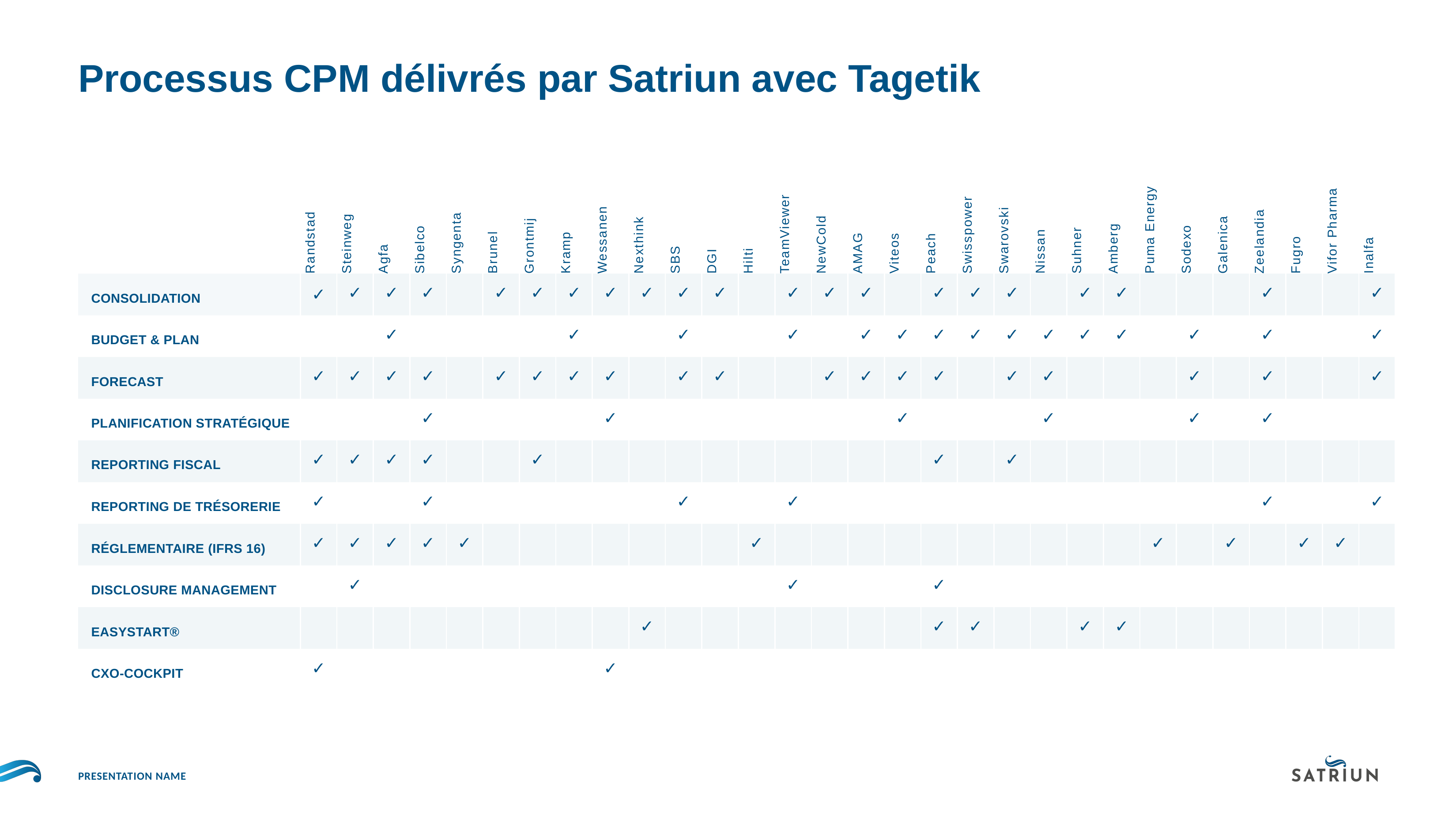

# Processus CPM délivrés par Satriun avec Tagetik
|  | Randstad | Steinweg | Agfa | Sibelco | Syngenta | Brunel | Grontmij | Kramp | Wessanen | Nexthink | SBS | DGI | Hilti | TeamViewer | NewCold | AMAG | Viteos | Peach | Swisspower | Swarovski | Nissan | Suhner | Amberg | Puma Energy | Sodexo | Galenica | Zeelandia | Fugro | Vifor Pharma | Inalfa |
| --- | --- | --- | --- | --- | --- | --- | --- | --- | --- | --- | --- | --- | --- | --- | --- | --- | --- | --- | --- | --- | --- | --- | --- | --- | --- | --- | --- | --- | --- | --- |
| Consolidation | ✓ | ✓ | ✓ | ✓ |  | ✓ | ✓ | ✓ | ✓ | ✓ | ✓ | ✓ |  | ✓ | ✓ | ✓ |  | ✓ | ✓ | ✓ |  | ✓ | ✓ |  |  |  | ✓ |  |  | ✓ |
| Budget & Plan |  |  | ✓ |  |  |  |  | ✓ |  |  | ✓ |  |  | ✓ |  | ✓ | ✓ | ✓ | ✓ | ✓ | ✓ | ✓ | ✓ |  | ✓ |  | ✓ |  |  | ✓ |
| Forecast | ✓ | ✓ | ✓ | ✓ |  | ✓ | ✓ | ✓ | ✓ |  | ✓ | ✓ |  |  | ✓ | ✓ | ✓ | ✓ |  | ✓ | ✓ |  |  |  | ✓ |  | ✓ |  |  | ✓ |
| Planification stratégique |  |  |  | ✓ |  |  |  |  | ✓ |  |  |  |  |  |  |  | ✓ |  |  |  | ✓ |  |  |  | ✓ |  | ✓ |  |  |  |
| Reporting fiscal | ✓ | ✓ | ✓ | ✓ |  |  | ✓ |  |  |  |  |  |  |  |  |  |  | ✓ |  | ✓ |  |  |  |  |  |  |  |  |  |  |
| Reporting de trésorerie | ✓ |  |  | ✓ |  |  |  |  |  |  | ✓ |  |  | ✓ |  |  |  |  |  |  |  |  |  |  |  |  | ✓ |  |  | ✓ |
| Réglementaire (IFRS 16) | ✓ | ✓ | ✓ | ✓ | ✓ |  |  |  |  |  |  |  | ✓ |  |  |  |  |  |  |  |  |  |  | ✓ |  | ✓ |  | ✓ | ✓ |  |
| Disclosure Management |  | ✓ |  |  |  |  |  |  |  |  |  |  |  | ✓ |  |  |  | ✓ |  |  |  |  |  |  |  |  |  |  |  |  |
| EasyStart® |  |  |  |  |  |  |  |  |  | ✓ |  |  |  |  |  |  |  | ✓ | ✓ |  |  | ✓ | ✓ |  |  |  |  |  |  |  |
| CXO-Cockpit | ✓ |  |  |  |  |  |  |  | ✓ |  |  |  |  |  |  |  |  |  |  |  |  |  |  |  |  |  |  |  |  |  |
Presentation name